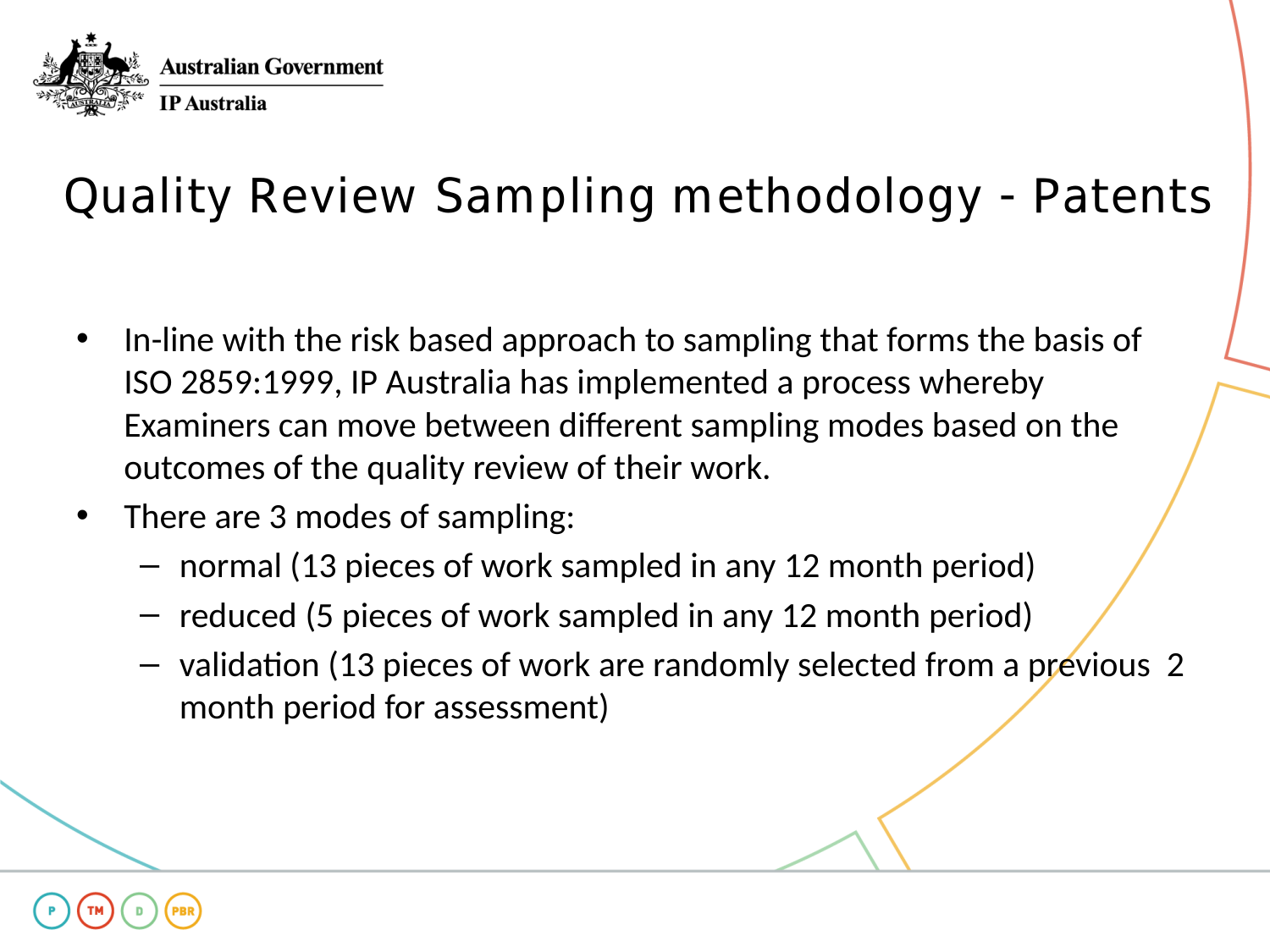

# Quality Review Sampling methodology - Patents
In-line with the risk based approach to sampling that forms the basis of ISO 2859:1999, IP Australia has implemented a process whereby Examiners can move between different sampling modes based on the outcomes of the quality review of their work.
There are 3 modes of sampling:
normal (13 pieces of work sampled in any 12 month period)
reduced (5 pieces of work sampled in any 12 month period)
validation (13 pieces of work are randomly selected from a previous  2 month period for assessment)